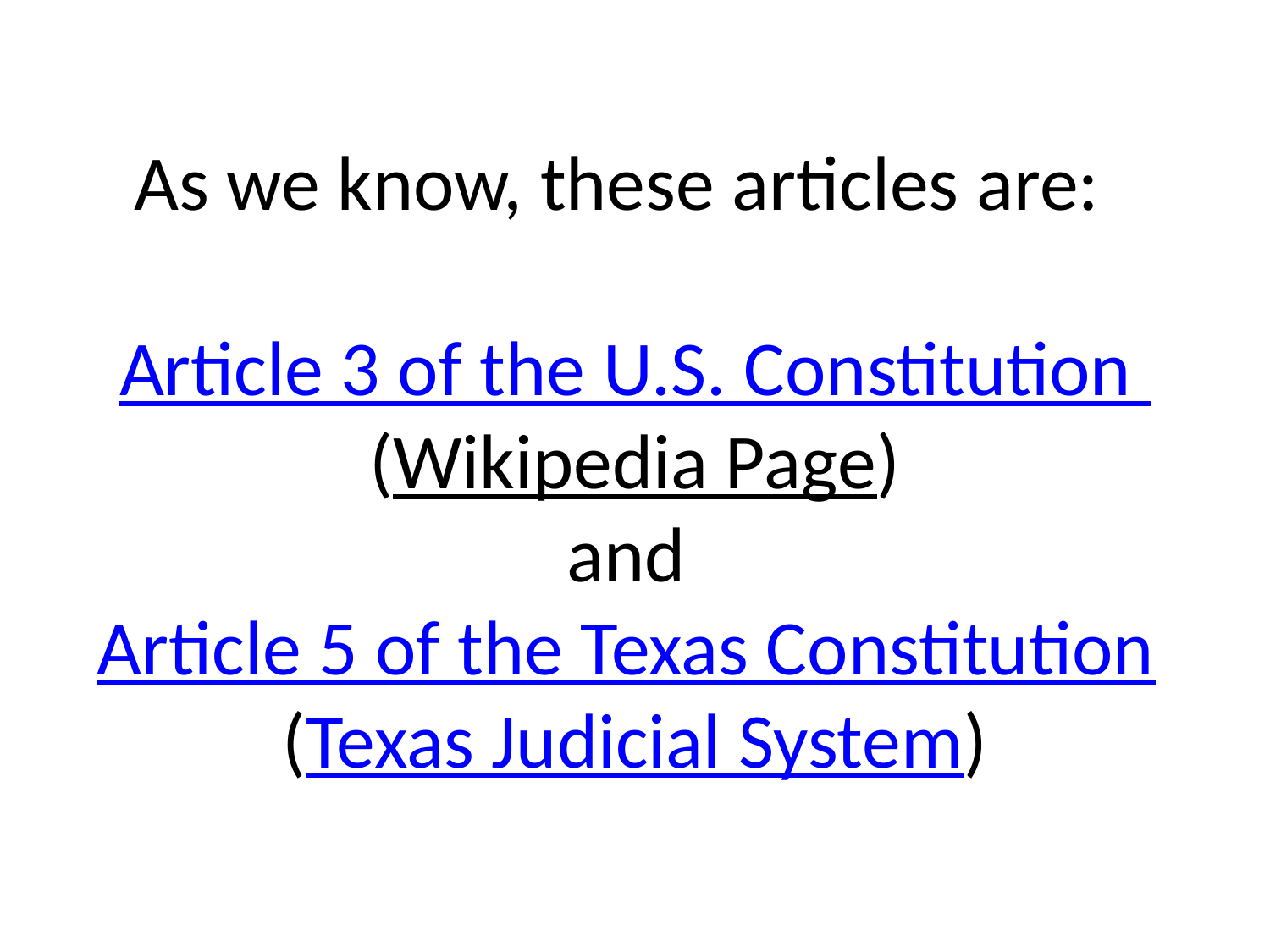

# As we know, these articles are: Article 3 of the U.S. Constitution (Wikipedia Page) and Article 5 of the Texas Constitution (Texas Judicial System)